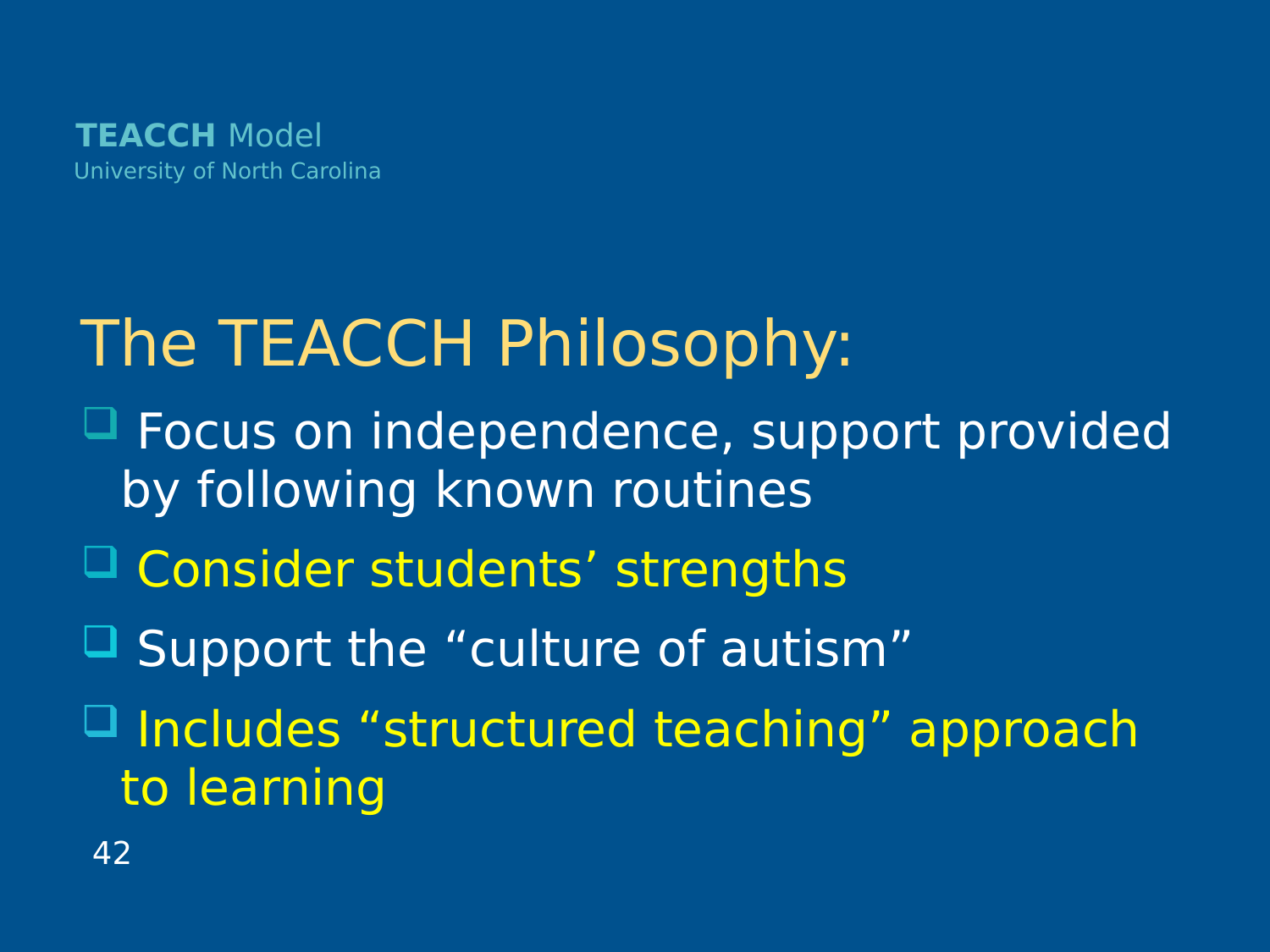

# TEACCH Model University of North Carolina
The TEACCH Philosophy:
 Focus on independence, support provided by following known routines
 Consider students’ strengths
 Support the “culture of autism”
 Includes “structured teaching” approach to learning

42